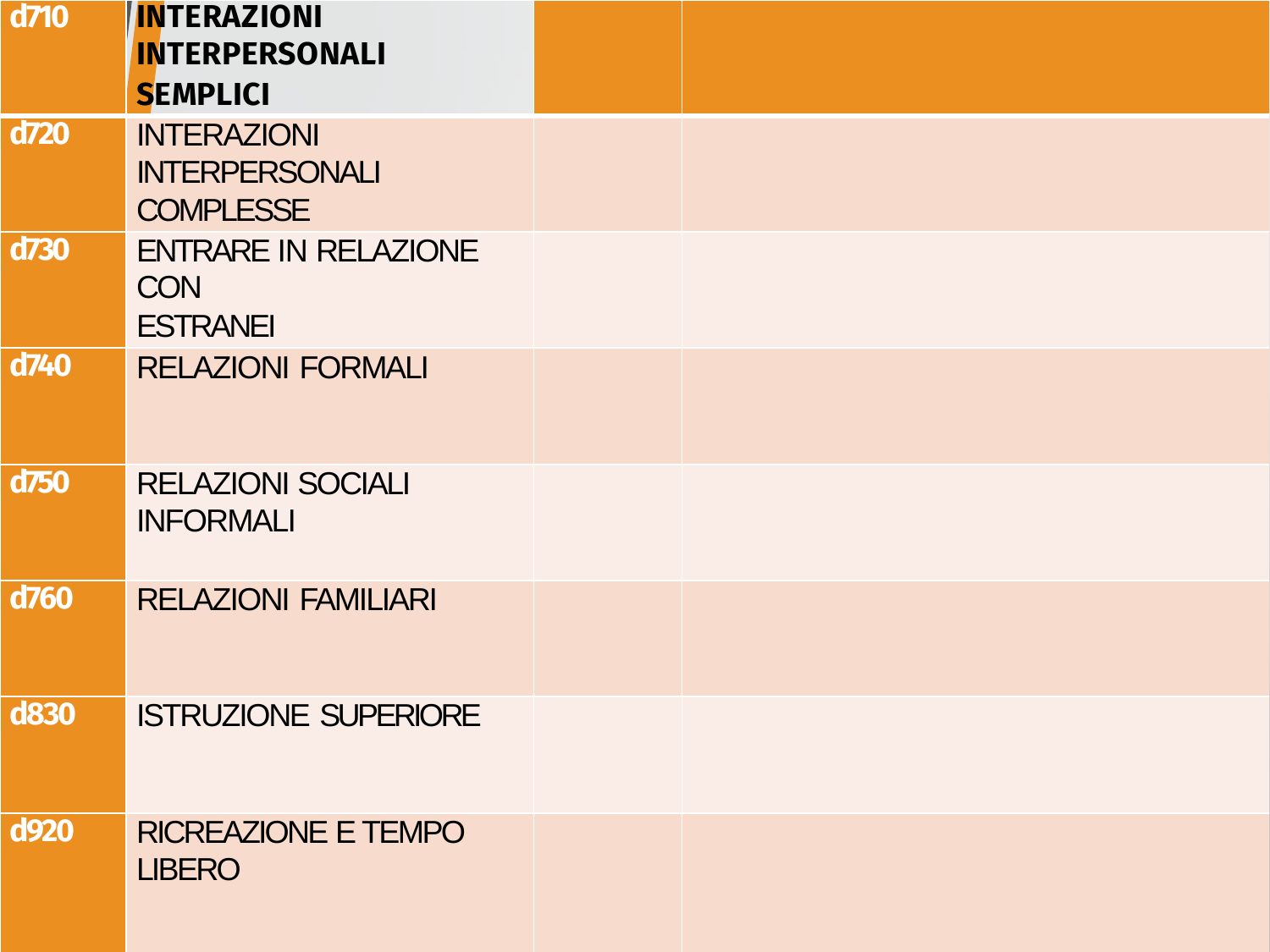

| d710 | INTERAZIONI INTERPERSONALI SEMPLICI |  |  |  |
| --- | --- | --- | --- | --- |
| d720 | INTERAZIONI INTERPERSONALI COMPLESSE |  |  |  |
| d730 | ENTRARE IN RELAZIONE CON ESTRANEI |  |  |  |
| d740 | RELAZIONI FORMALI |  |  |  |
| d750 | RELAZIONI SOCIALI INFORMALI |  |  |  |
| d760 | RELAZIONI FAMILIARI |  |  |  |
| d830 | ISTRUZIONE SUPERIORE |  |  |  |
| d920 | RICREAZIONE E TEMPO LIBERO |  |  |  |